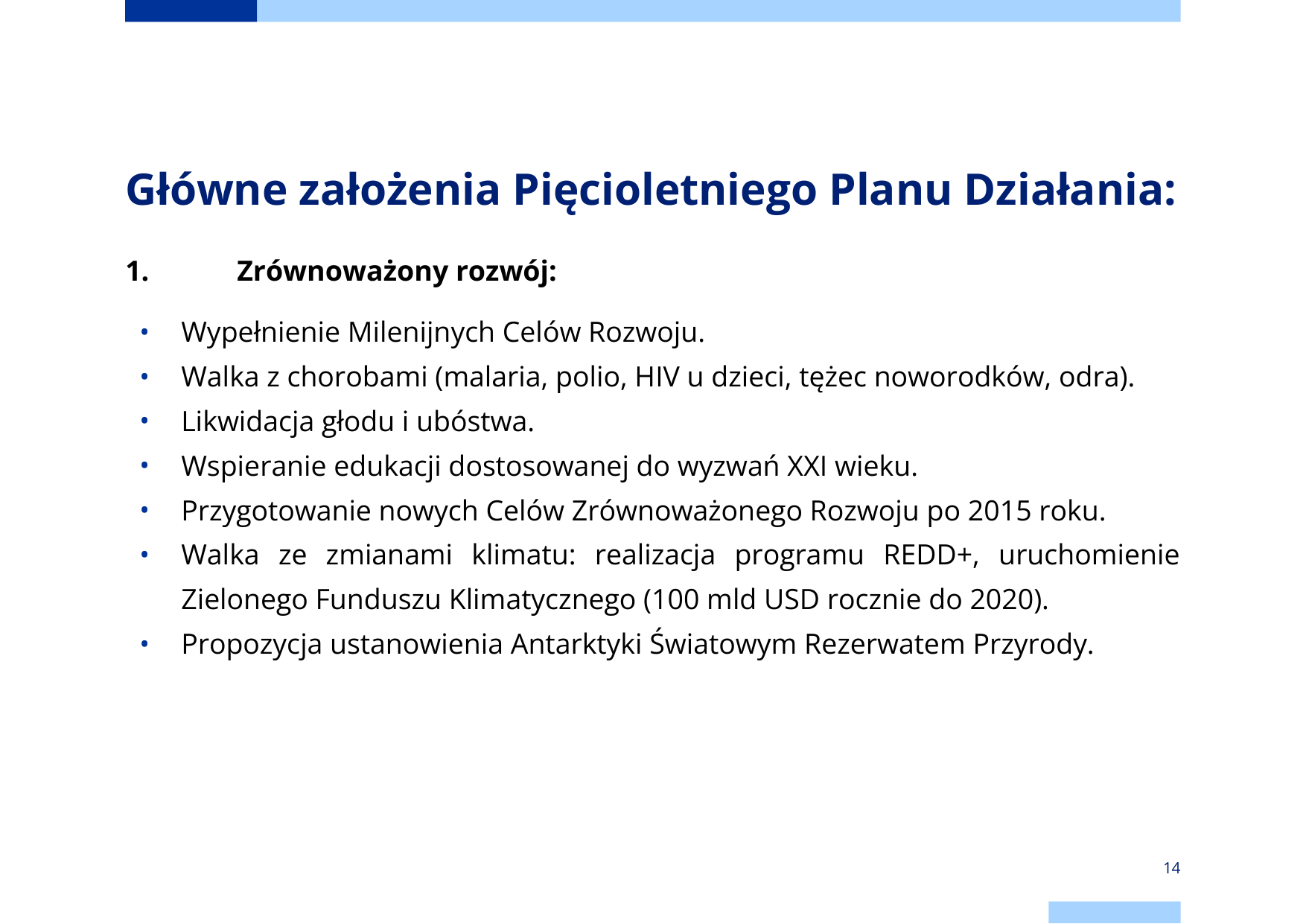

# Główne założenia Pięcioletniego Planu Działania:
1.	Zrównoważony rozwój:
Wypełnienie Milenijnych Celów Rozwoju.
Walka z chorobami (malaria, polio, HIV u dzieci, tężec noworodków, odra).
Likwidacja głodu i ubóstwa.
Wspieranie edukacji dostosowanej do wyzwań XXI wieku.
Przygotowanie nowych Celów Zrównoważonego Rozwoju po 2015 roku.
Walka ze zmianami klimatu: realizacja programu REDD+, uruchomienie Zielonego Funduszu Klimatycznego (100 mld USD rocznie do 2020).
Propozycja ustanowienia Antarktyki Światowym Rezerwatem Przyrody.
14